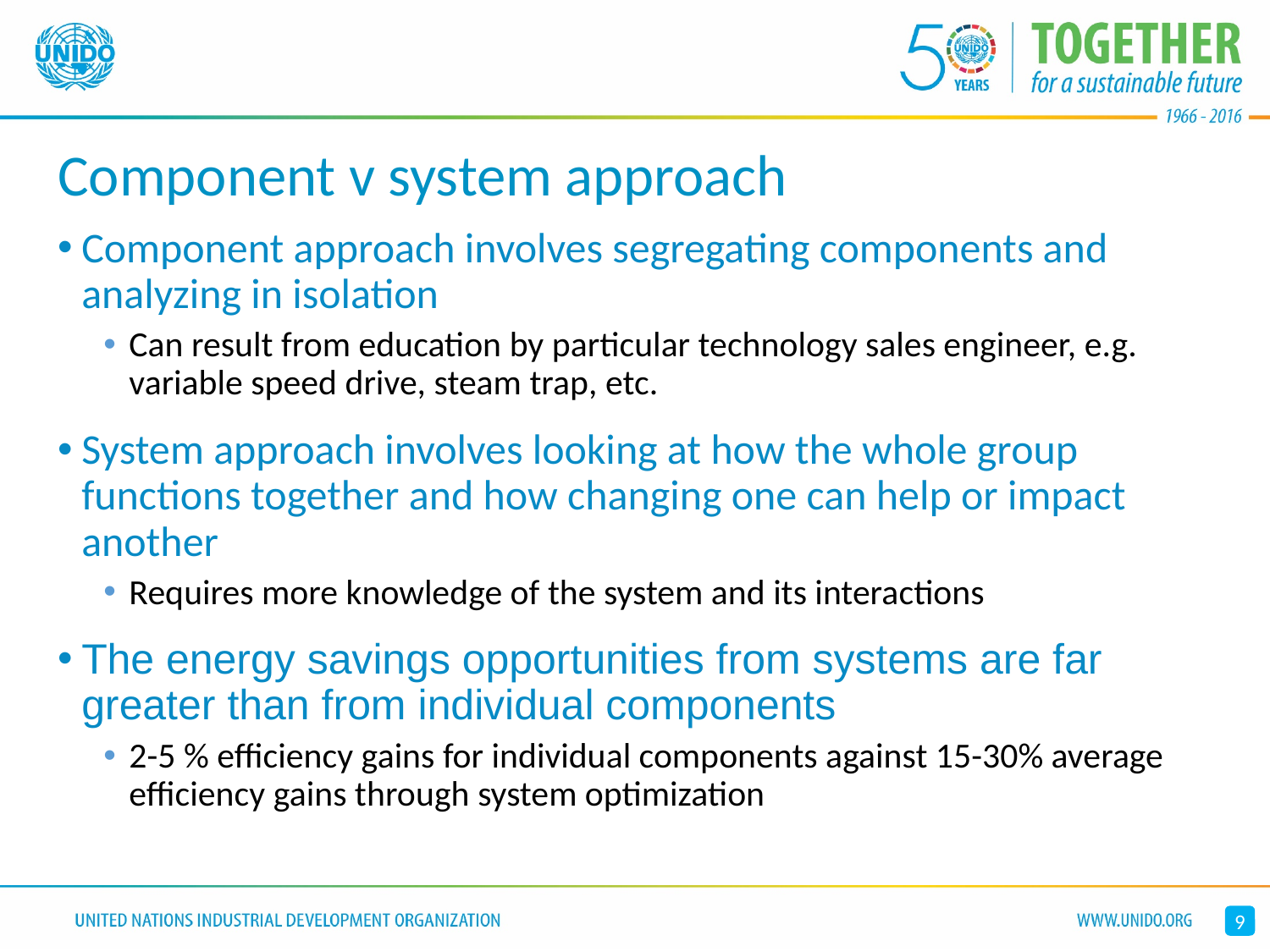

# Component v system approach
Component approach involves segregating components and analyzing in isolation
Can result from education by particular technology sales engineer, e.g. variable speed drive, steam trap, etc.
System approach involves looking at how the whole group functions together and how changing one can help or impact another
Requires more knowledge of the system and its interactions
The energy savings opportunities from systems are far greater than from individual components
2-5 % efficiency gains for individual components against 15-30% average efficiency gains through system optimization